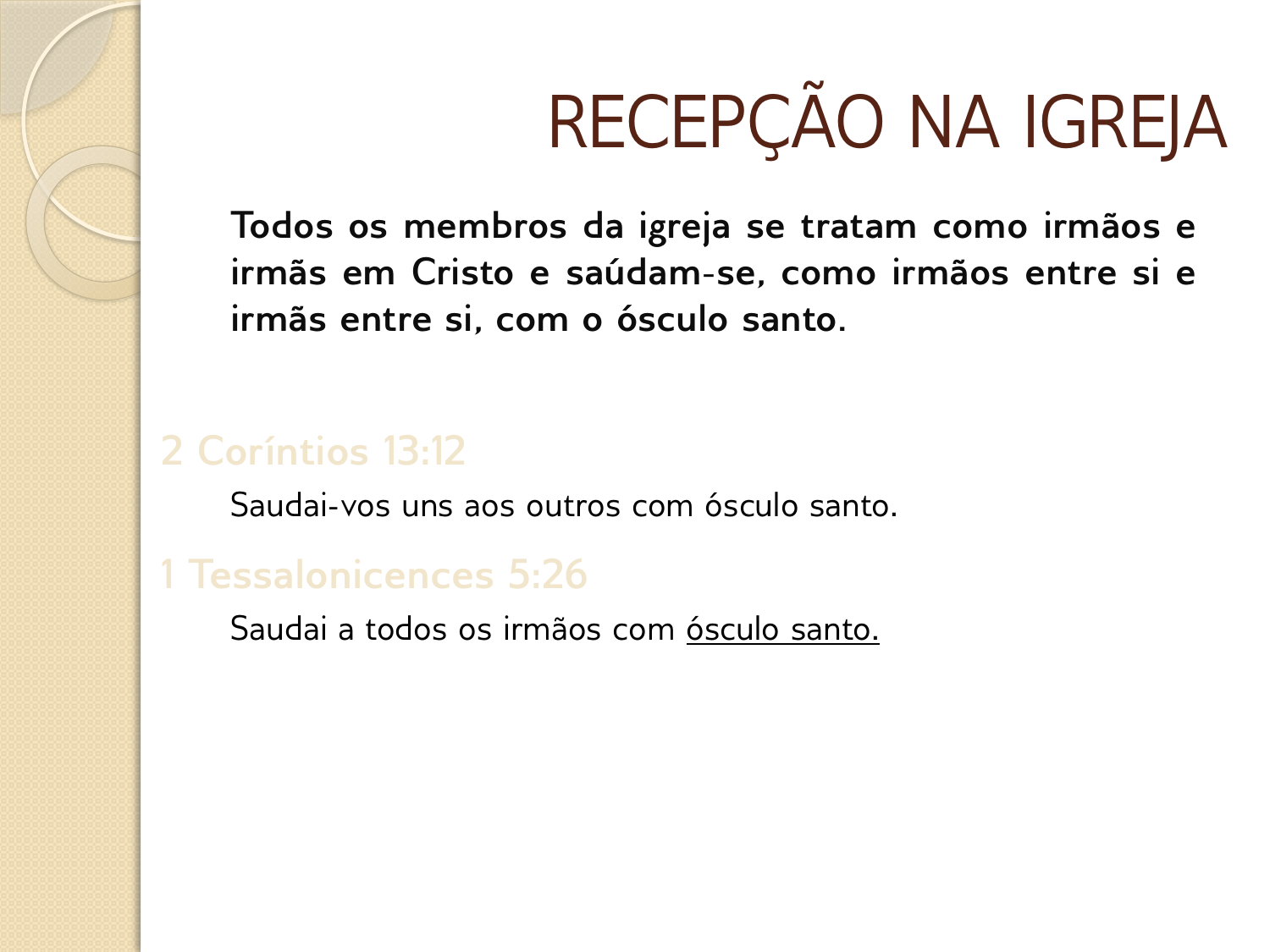

# RECEPÇÃO NA IGREJA
Todos os membros da igreja se tratam como irmãos e irmãs em Cristo e saúdam-se, como irmãos entre si e irmãs entre si, com o ósculo santo.
2 Coríntios 13:12
Saudai-vos uns aos outros com ósculo santo.
1 Tessalonicences 5:26
Saudai a todos os irmãos com ósculo santo.